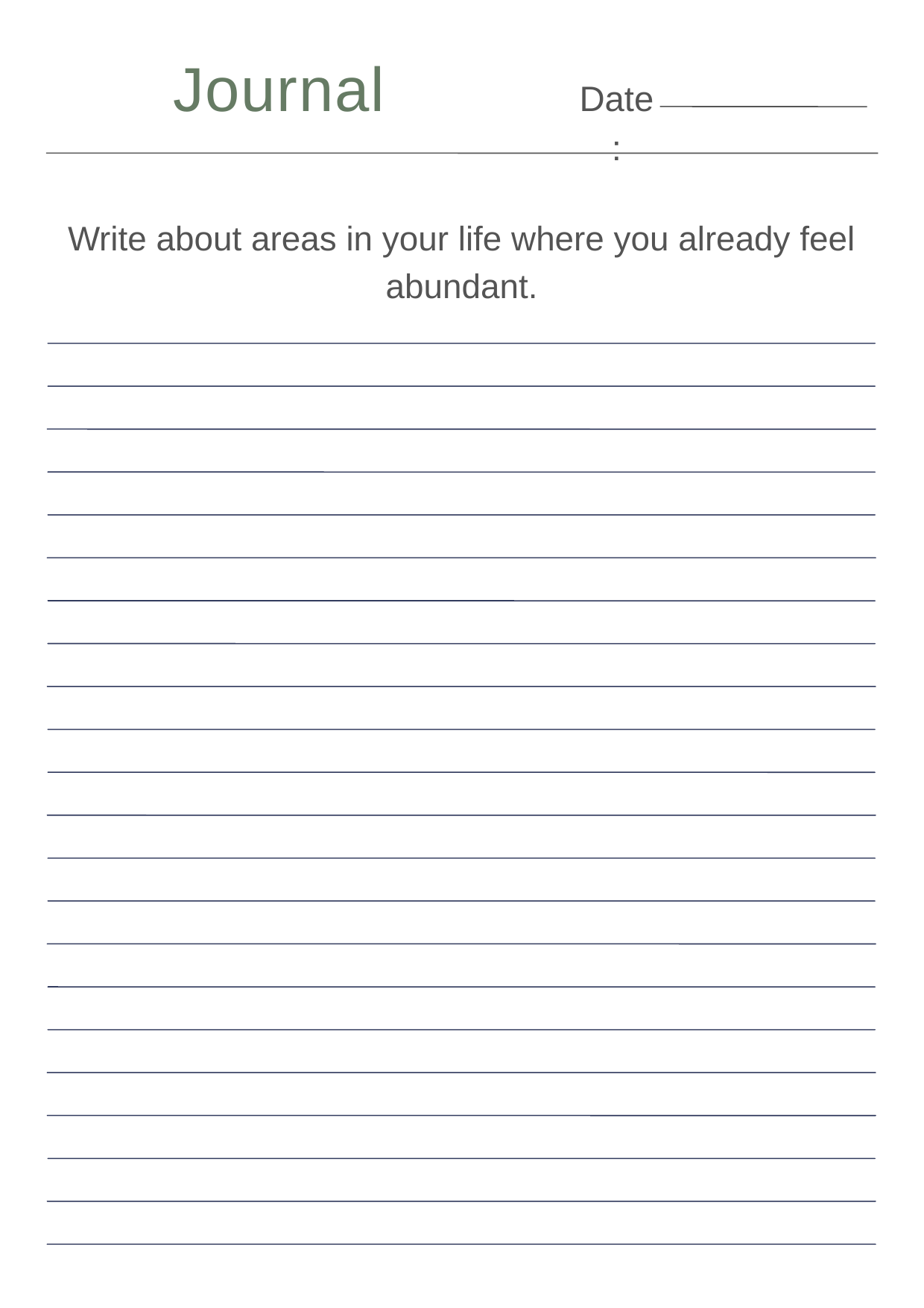

Journal
Date:

Write about areas in your life where you already feel abundant.